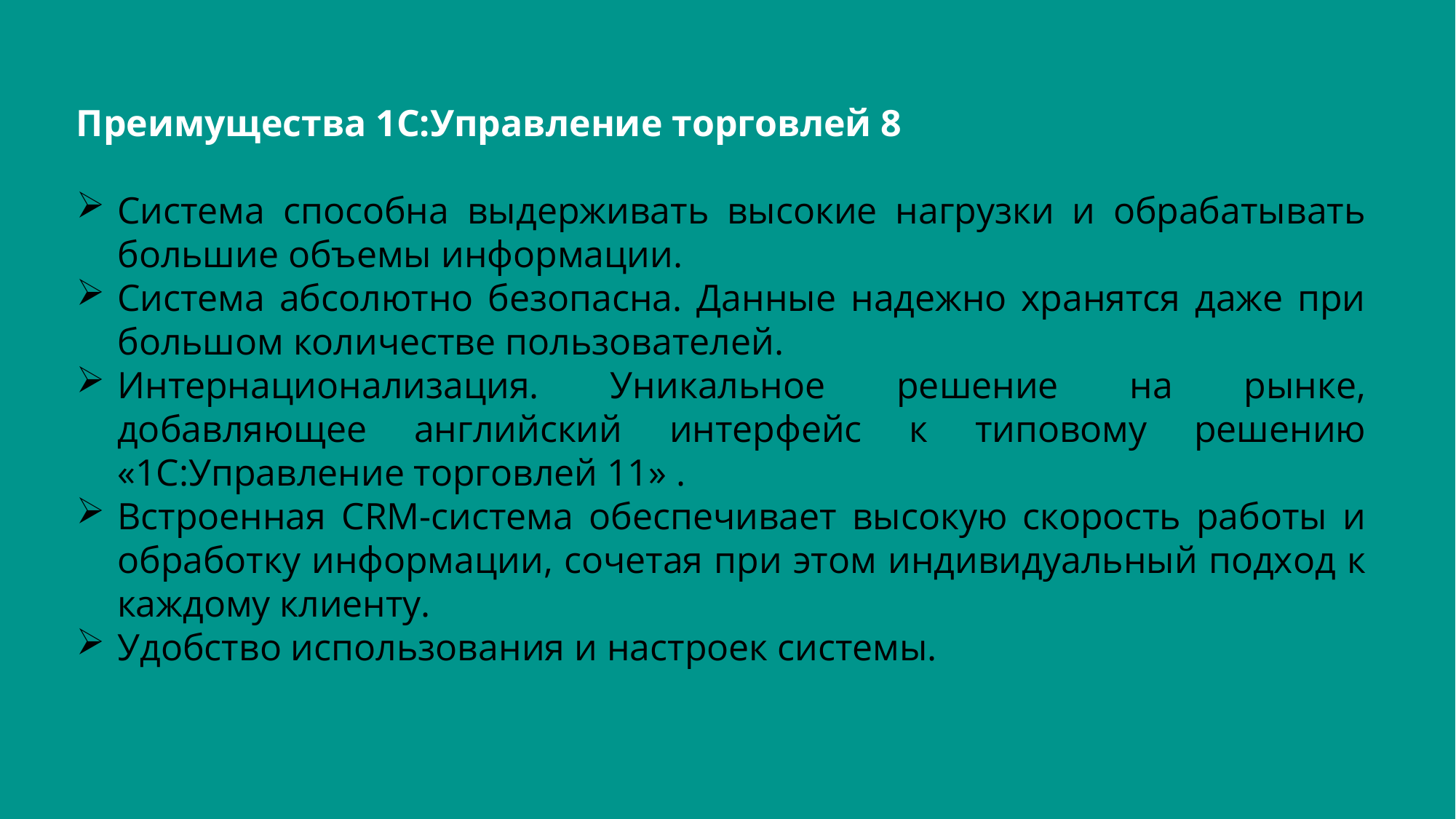

Преимущества 1С:Управление торговлей 8

Система способна выдерживать высокие нагрузки и обрабатывать большие объемы информации.
Система абсолютно безопасна. Данные надежно хранятся даже при большом количестве пользователей.
Интернационализация. Уникальное решение на рынке, добавляющее английский интерфейс к типовому решению «1С:Управление торговлей 11» .
Встроенная CRM-система обеспечивает высокую скорость работы и обработку информации, сочетая при этом индивидуальный подход к каждому клиенту.
Удобство использования и настроек системы.